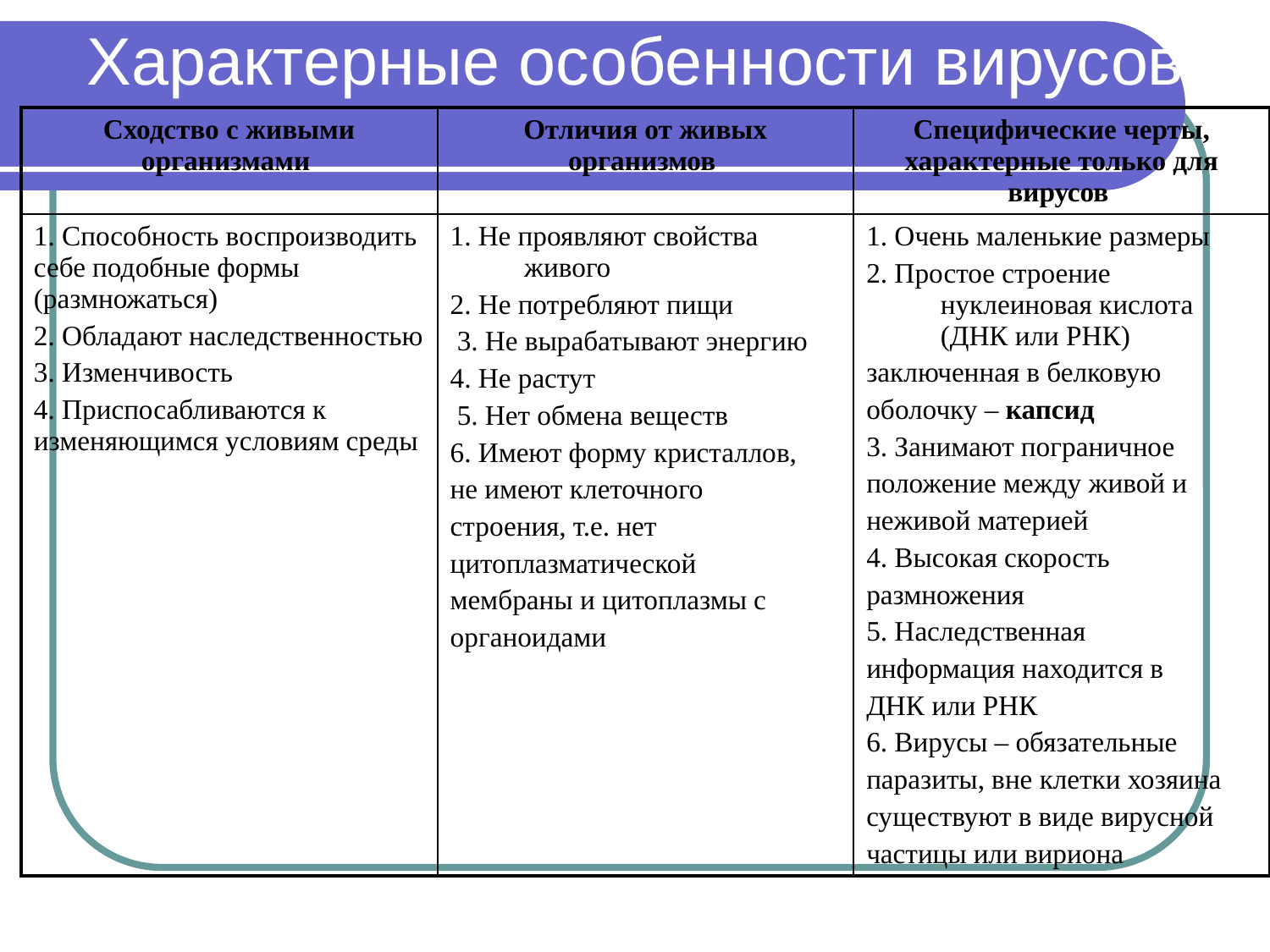

# Характерные особенности вирусов
| Сходство с живыми организмами | Отличия от живых организмов | Специфические черты, характерные только для вирусов |
| --- | --- | --- |
| 1. Способность воспроизводить себе подобные формы (размножаться) 2. Обладают наследственностью 3. Изменчивость 4. Приспосабливаются к изменяющимся условиям среды | 1. Не проявляют свойства живого 2. Не потребляют пищи 3. Не вырабатывают энергию 4. Не растут 5. Нет обмена веществ 6. Имеют форму кристаллов, не имеют клеточного строения, т.е. нет цитоплазматической мембраны и цитоплазмы с органоидами | 1. Очень маленькие размеры 2. Простое строение нуклеиновая кислота (ДНК или РНК) заключенная в белковую оболочку – капсид 3. Занимают пограничное положение между живой и неживой материей 4. Высокая скорость размножения 5. Наследственная информация находится в ДНК или РНК 6. Вирусы – обязательные паразиты, вне клетки хозяина существуют в виде вирусной частицы или вириона |